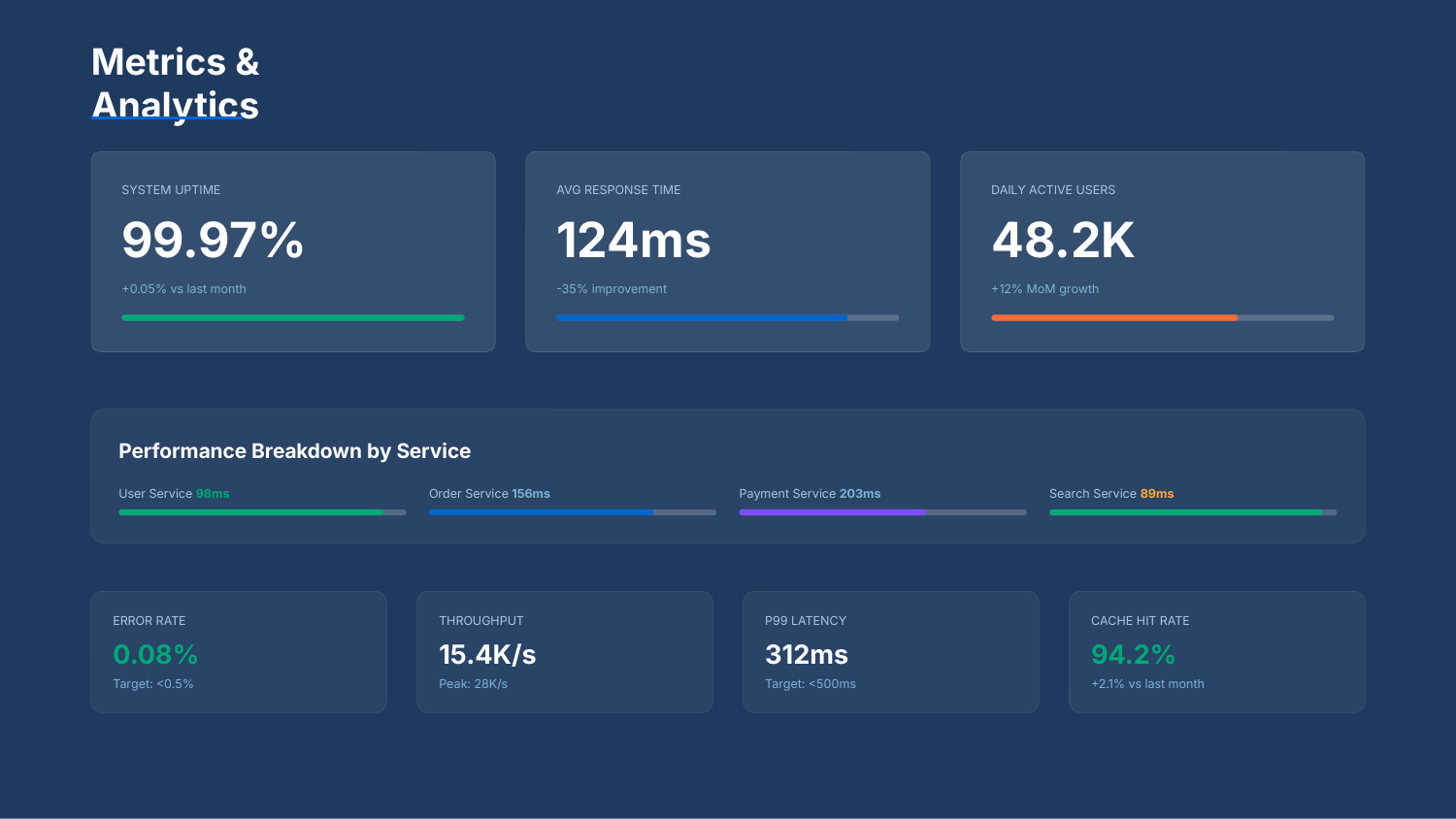

Metrics & Analytics

SYSTEM UPTIME
AVG RESPONSE TIME
DAILY ACTIVE USERS
99.97%
124ms
48.2K
+0.05% vs last month
-35% improvement
+12% MoM growth

Performance Breakdown by Service
User Service 98ms
Order Service 156ms
Payment Service 203ms
Search Service 89ms

ERROR RATE
THROUGHPUT
P99 LATENCY
CACHE HIT RATE
0.08%
15.4K/s
312ms
94.2%
Target: <0.5%
Peak: 28K/s
Target: <500ms
+2.1% vs last month